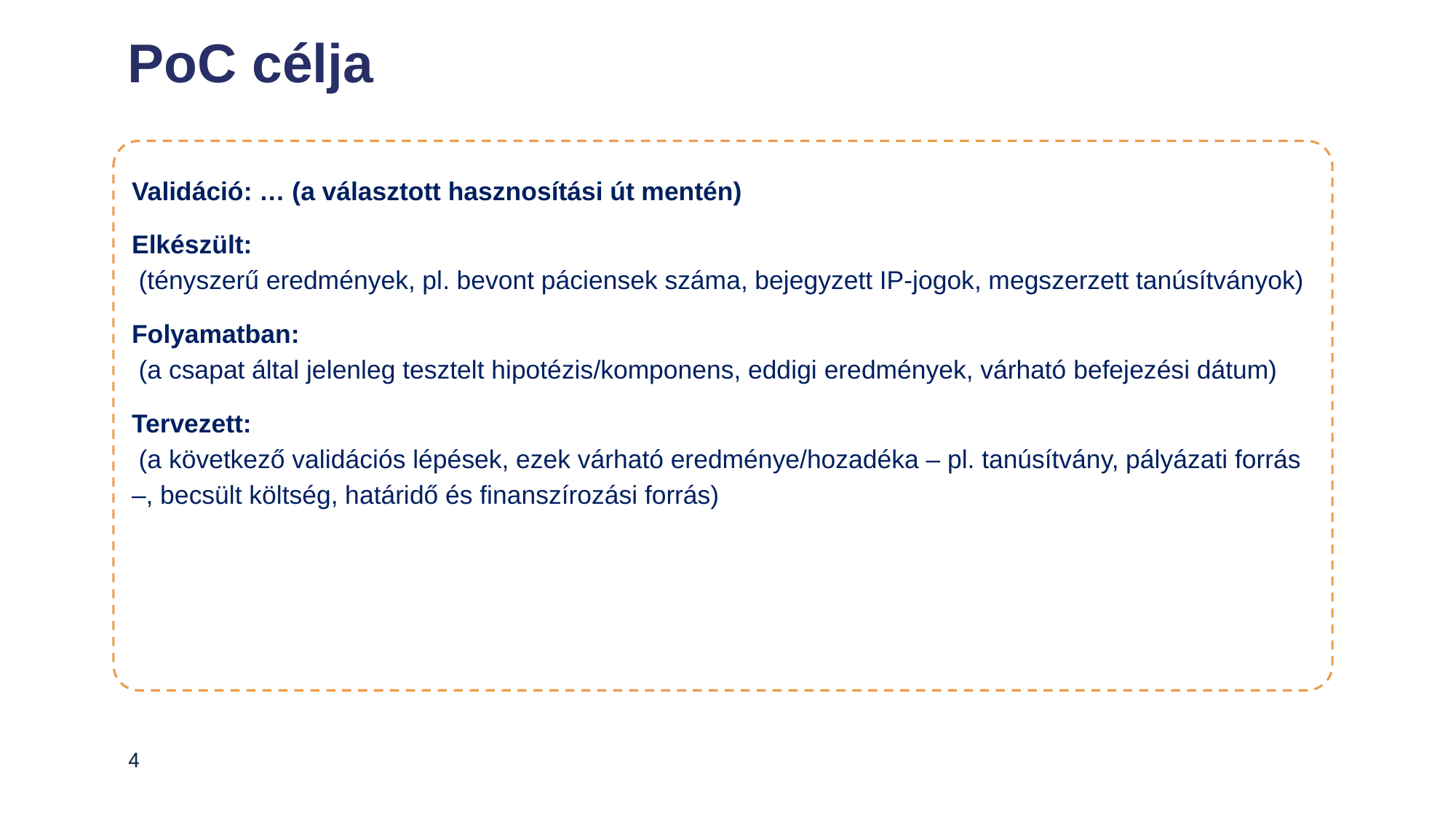

PoC célja
Validáció: … (a választott hasznosítási út mentén)
Elkészült:
 (tényszerű eredmények, pl. bevont páciensek száma, bejegyzett IP-jogok, megszerzett tanúsítványok)
Folyamatban:
 (a csapat által jelenleg tesztelt hipotézis/komponens, eddigi eredmények, várható befejezési dátum)
Tervezett:
 (a következő validációs lépések, ezek várható eredménye/hozadéka – pl. tanúsítvány, pályázati forrás –, becsült költség, határidő és finanszírozási forrás)

4